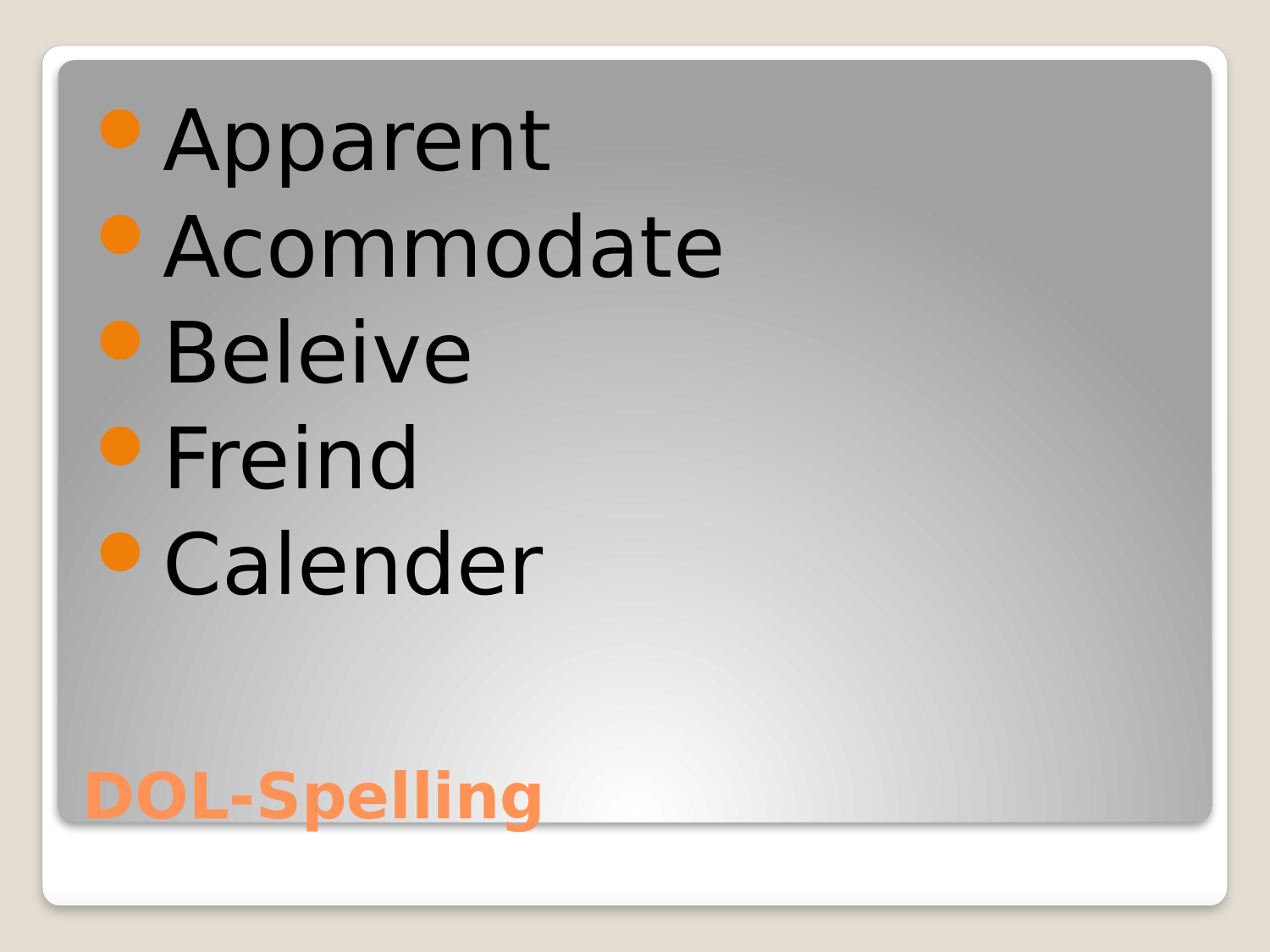

Apparent
Acommodate
Beleive
Freind
Calender

# DOL-Spelling